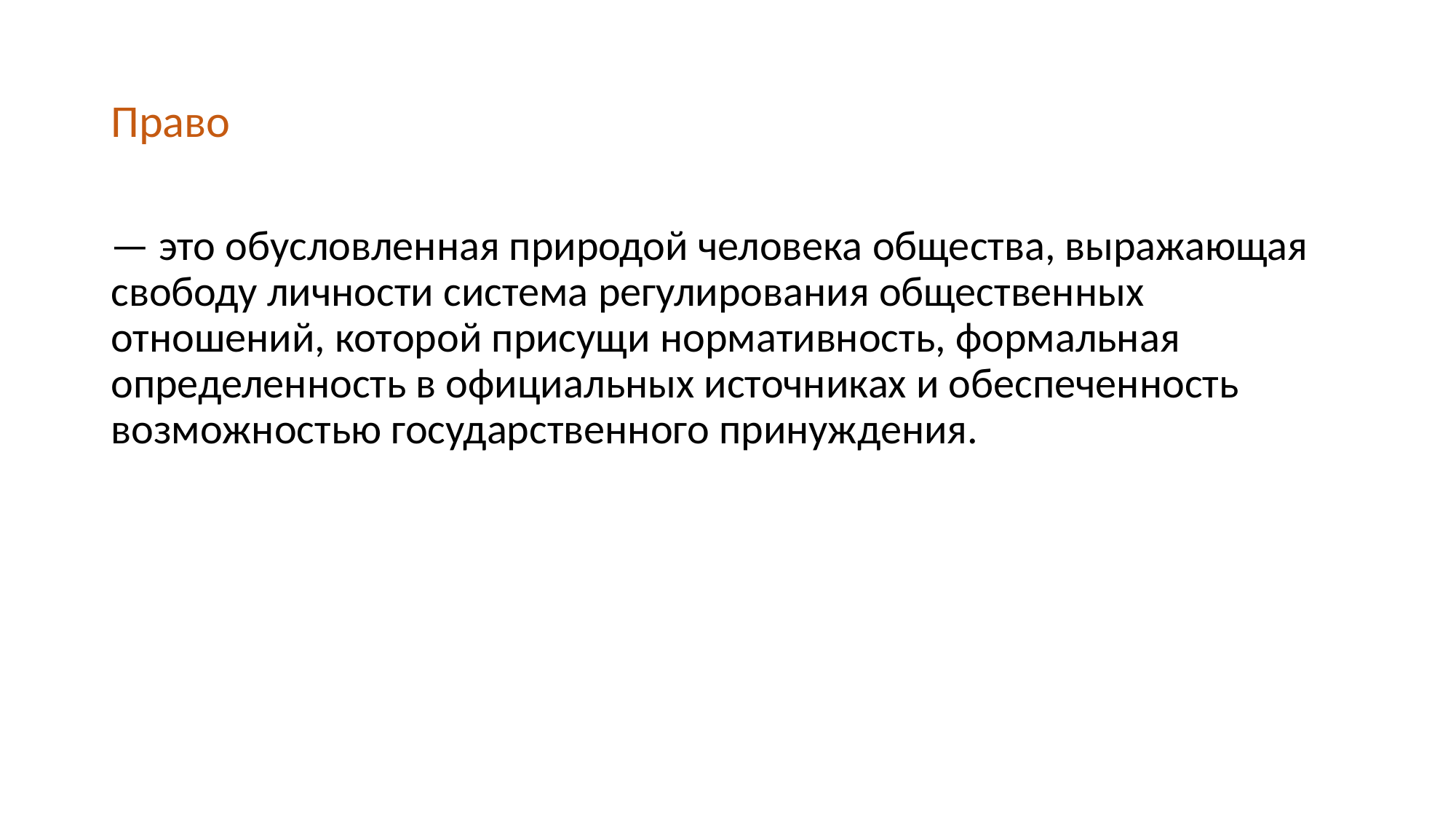

# Право
— это обусловленная природой человека общества, выражающая свободу личности система регулирования общественных отношений, которой присущи нормативность, формальная определенность в официальных источниках и обеспеченность возможностью государственного принуждения.